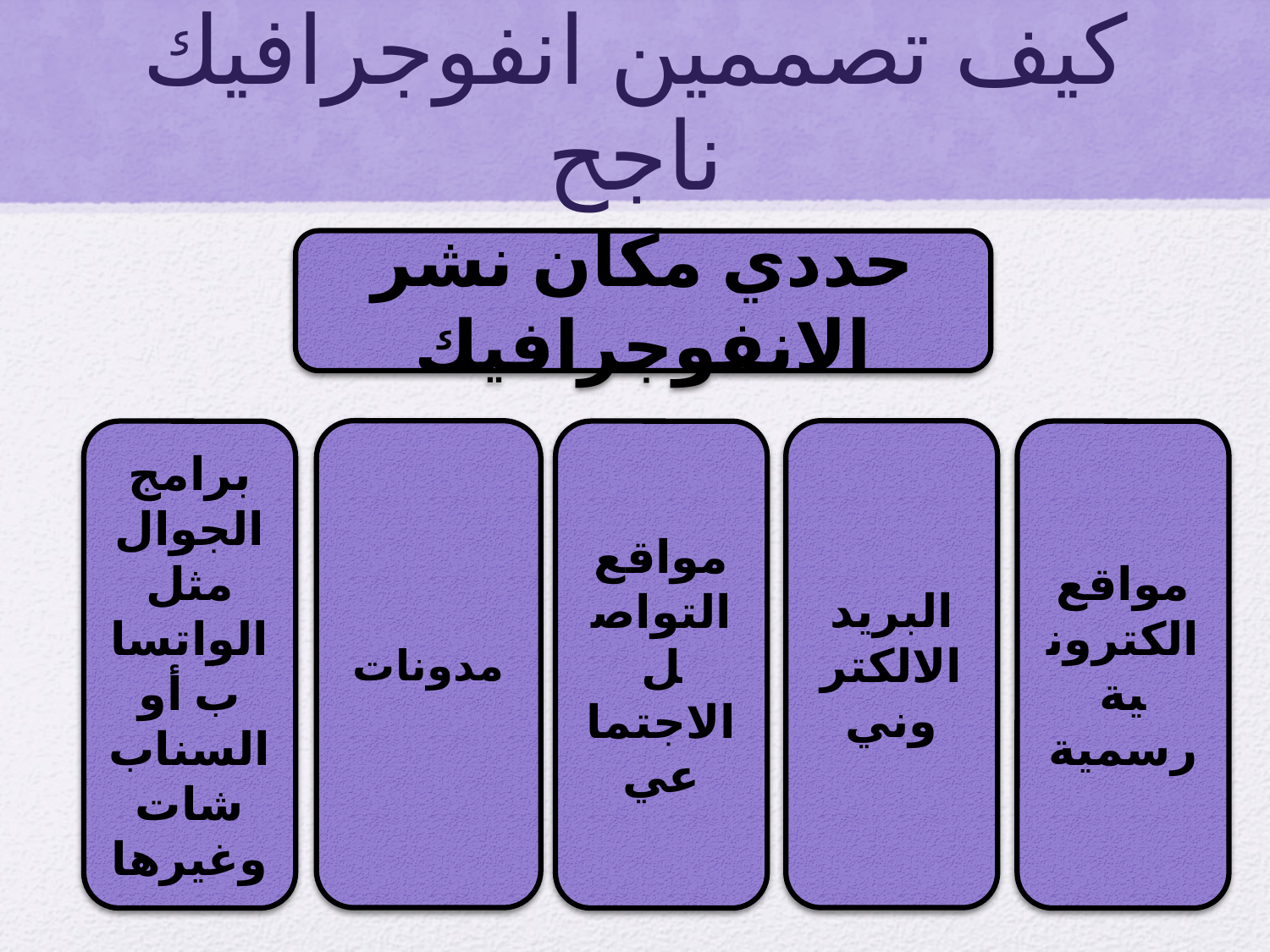

# كيف تصممين انفوجرافيك ناجح
حددي مكان نشر الانفوجرافيك
مدونات
البريد الالكتروني
برامج الجوال مثل الواتساب أو السناب شات وغيرها
مواقع التواصل الاجتماعي
مواقع الكترونية رسمية